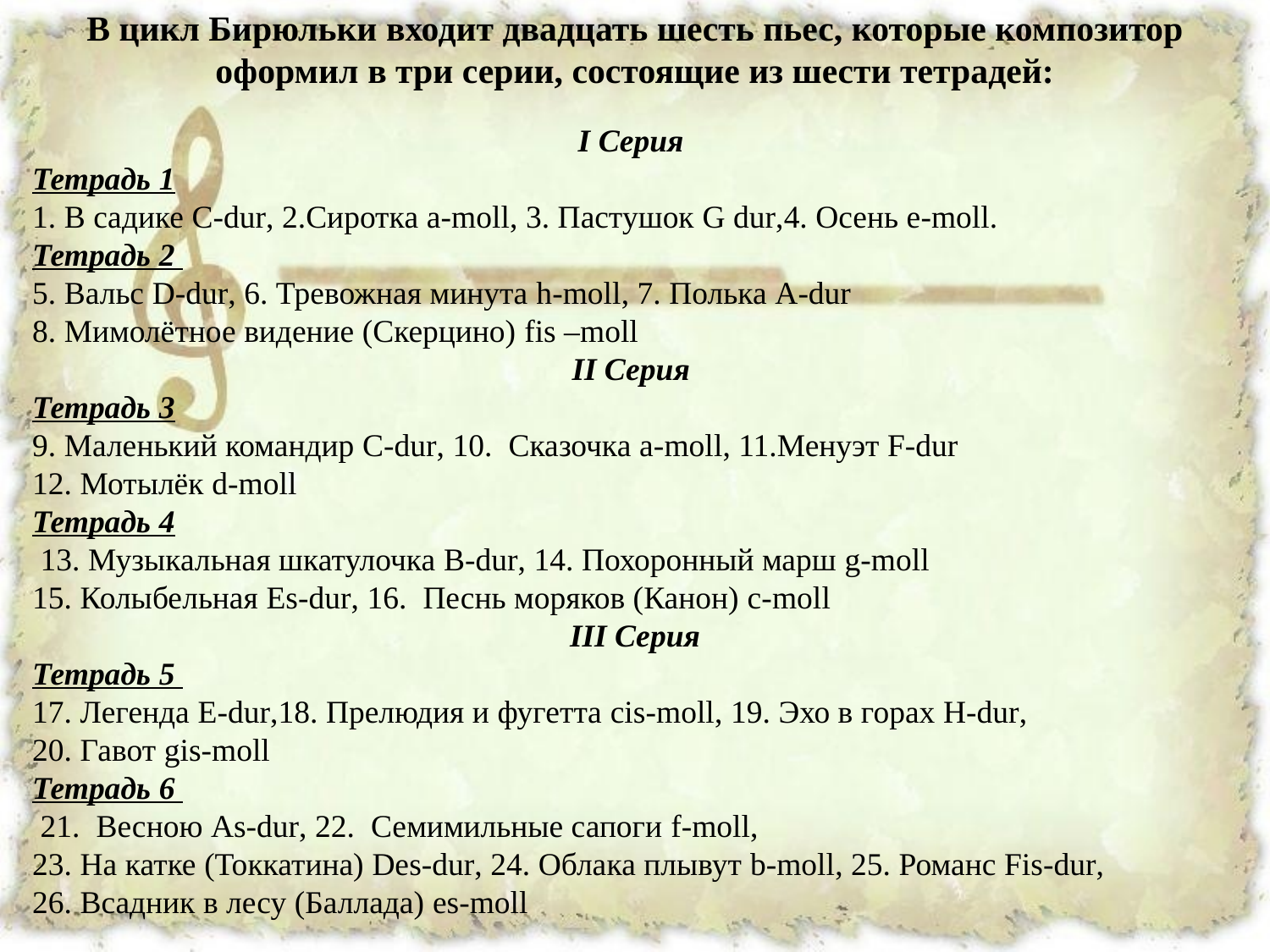

В цикл Бирюльки входит двадцать шесть пьес, которые композитор оформил в три серии, состоящие из шести тетрадей:

I Серия
Тетрадь 1
1. В садике C-dur, 2.Сиротка a-moll, 3. Пастушок G dur,4. Осень e-moll.
Тетрадь 2
5. Вальс D-dur, 6. Тревожная минута h-moll, 7. Полька A-dur
8. Мимолётное видение (Скерцино) fis –moll
II Серия
Тетрадь 3
9. Маленький командир C-dur, 10.  Сказочка a-moll, 11.Менуэт F-dur
12. Мотылёк d-moll
Тетрадь 4
 13. Музыкальная шкатулочка B-dur, 14. Похоронный марш g-moll
15. Колыбельная Es-dur, 16.  Песнь моряков (Канон) c-moll
III Серия
Тетрадь 5
17. Легенда E-dur,18. Прелюдия и фугетта cis-moll, 19. Эхо в горах H-dur,
20. Гавот gis-moll
Тетрадь 6
 21.  Весною As-dur, 22.  Семимильные сапоги f-moll,
23. На катке (Токкатина) Des-dur, 24. Облака плывут b-moll, 25. Романс Fis-dur,
26. Всадник в лесу (Баллада) es-moll